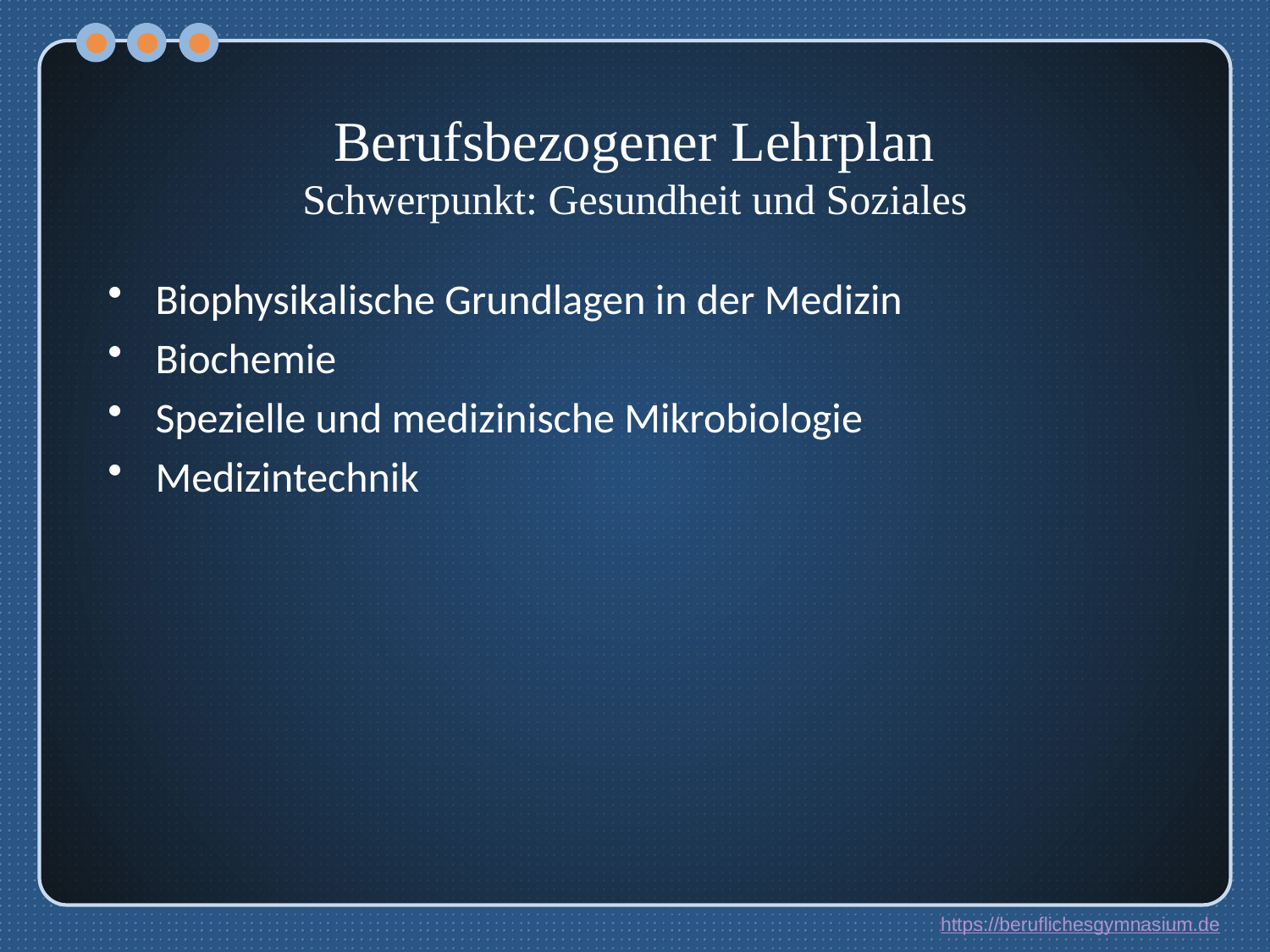

Berufsbezogener Lehrplan
Schwerpunkt: Gesundheit und Soziales
Biophysikalische Grundlagen in der Medizin
Biochemie
Spezielle und medizinische Mikrobiologie
Medizintechnik